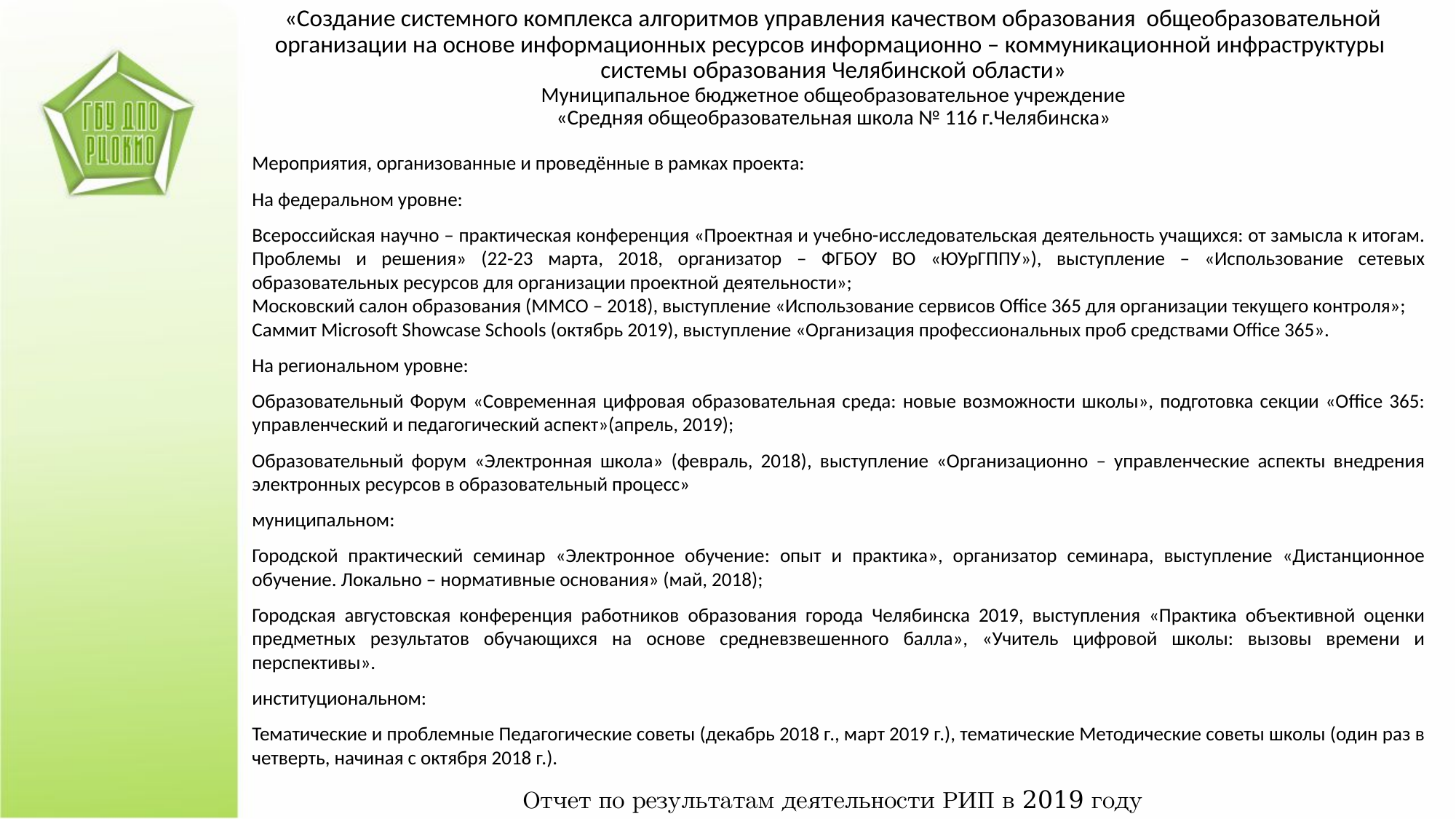

«Создание системного комплекса алгоритмов управления качеством образования  общеобразовательной организации на основе информационных ресурсов информационно – коммуникационной инфраструктуры  системы образования Челябинской области»
Муниципальное бюджетное общеобразовательное учреждение
«Средняя общеобразовательная школа № 116 г.Челябинска»
Мероприятия, организованные и проведённые в рамках проекта:
На федеральном уровне:
Всероссийская научно – практическая конференция «Проектная и учебно-исследовательская деятельность учащихся: от замысла к итогам. Проблемы и решения» (22-23 марта, 2018, организатор – ФГБОУ ВО «ЮУрГППУ»), выступление – «Использование сетевых образовательных ресурсов для организации проектной деятельности»;
Московский салон образования (ММСО – 2018), выступление «Использование сервисов Office 365 для организации текущего контроля»;
Саммит Microsoft Showcase Schools (октябрь 2019), выступление «Организация профессиональных проб средствами Office 365».
На региональном уровне:
Образовательный Форум «Современная цифровая образовательная среда: новые возможности школы», подготовка секции «Оffice 365: управленческий и педагогический аспект»(апрель, 2019);
Образовательный форум «Электронная школа» (февраль, 2018), выступление «Организационно – управленческие аспекты внедрения электронных ресурсов в образовательный процесс»
муниципальном:
Городской практический семинар «Электронное обучение: опыт и практика», организатор семинара, выступление «Дистанционное обучение. Локально – нормативные основания» (май, 2018);
Городская августовская конференция работников образования города Челябинска 2019, выступления «Практика объективной оценки предметных результатов обучающихся на основе средневзвешенного балла», «Учитель цифровой школы: вызовы времени и перспективы».
институциональном:
Тематические и проблемные Педагогические советы (декабрь 2018 г., март 2019 г.), тематические Методические советы школы (один раз в четверть, начиная с октября 2018 г.).
Отчет по результатам деятельности РИП в 2019 году